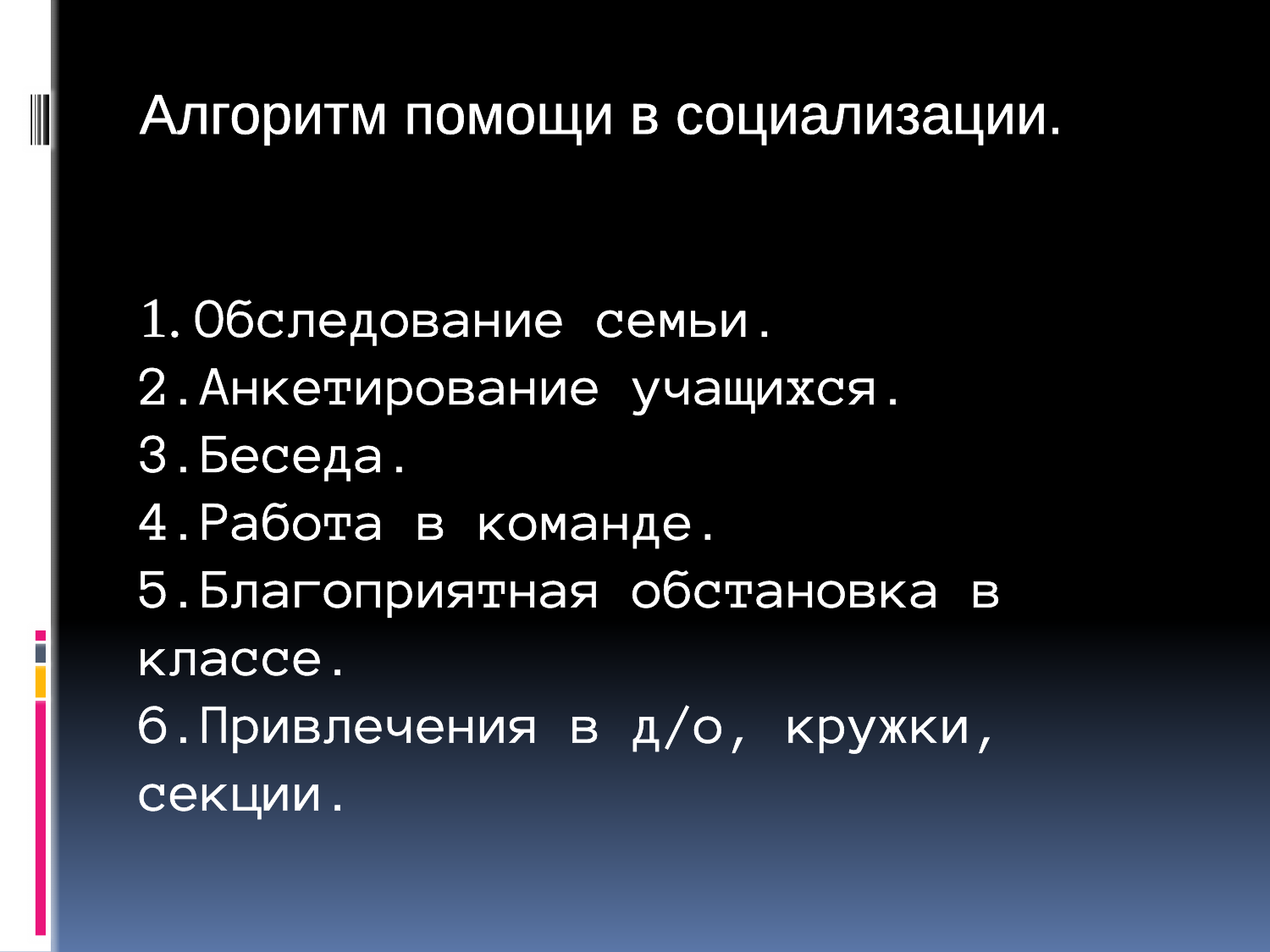

# Алгоритм помощи в социализации. 1. Обследование семьи. 2.Анкетирование учащихся. 3.Беседа. 4.Работа в команде. 5.Благоприятная обстановка в классе. 6.Привлечения в д/о, кружки, секции.